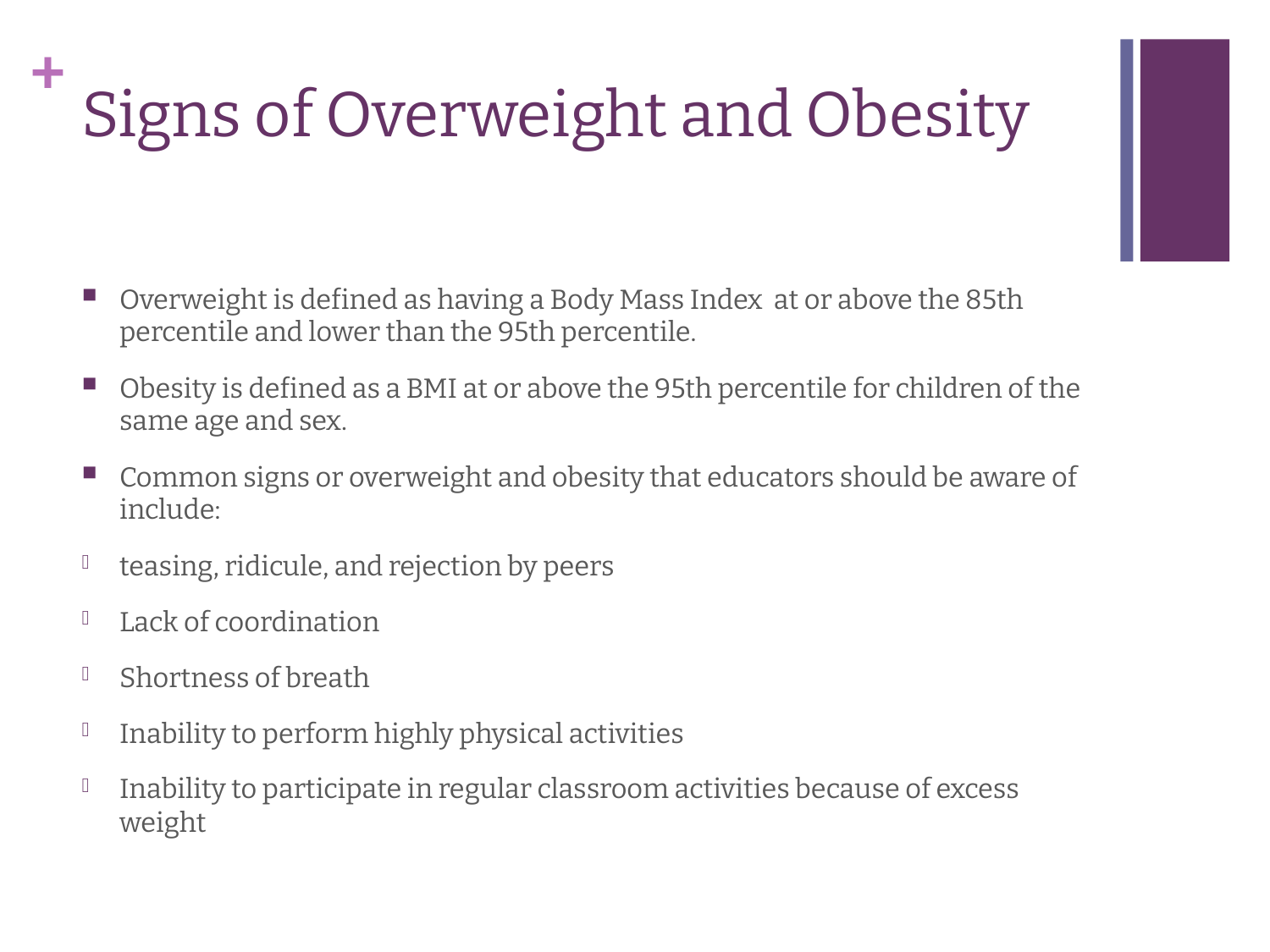

# Signs of Overweight and Obesity
Overweight is defined as having a Body Mass Index  at or above the 85th percentile and lower than the 95th percentile.
Obesity is defined as a BMI at or above the 95th percentile for children of the same age and sex.
Common signs or overweight and obesity that educators should be aware of include:
teasing, ridicule, and rejection by peers
Lack of coordination
Shortness of breath
Inability to perform highly physical activities
Inability to participate in regular classroom activities because of excess weight